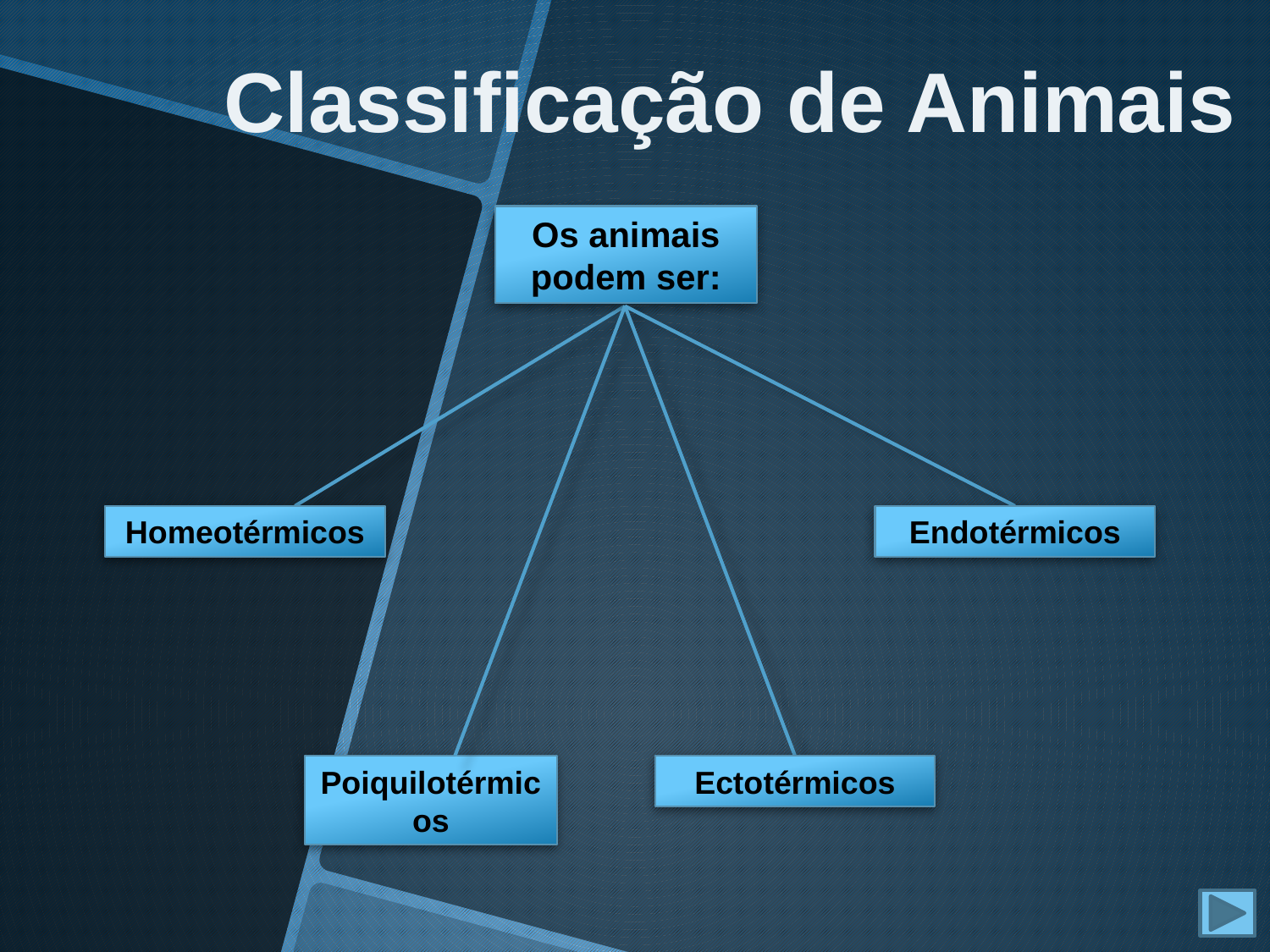

# Classificação de Animais
Os animais podem ser:
Homeotérmicos
Endotérmicos
Poiquilotérmicos
Ectotérmicos